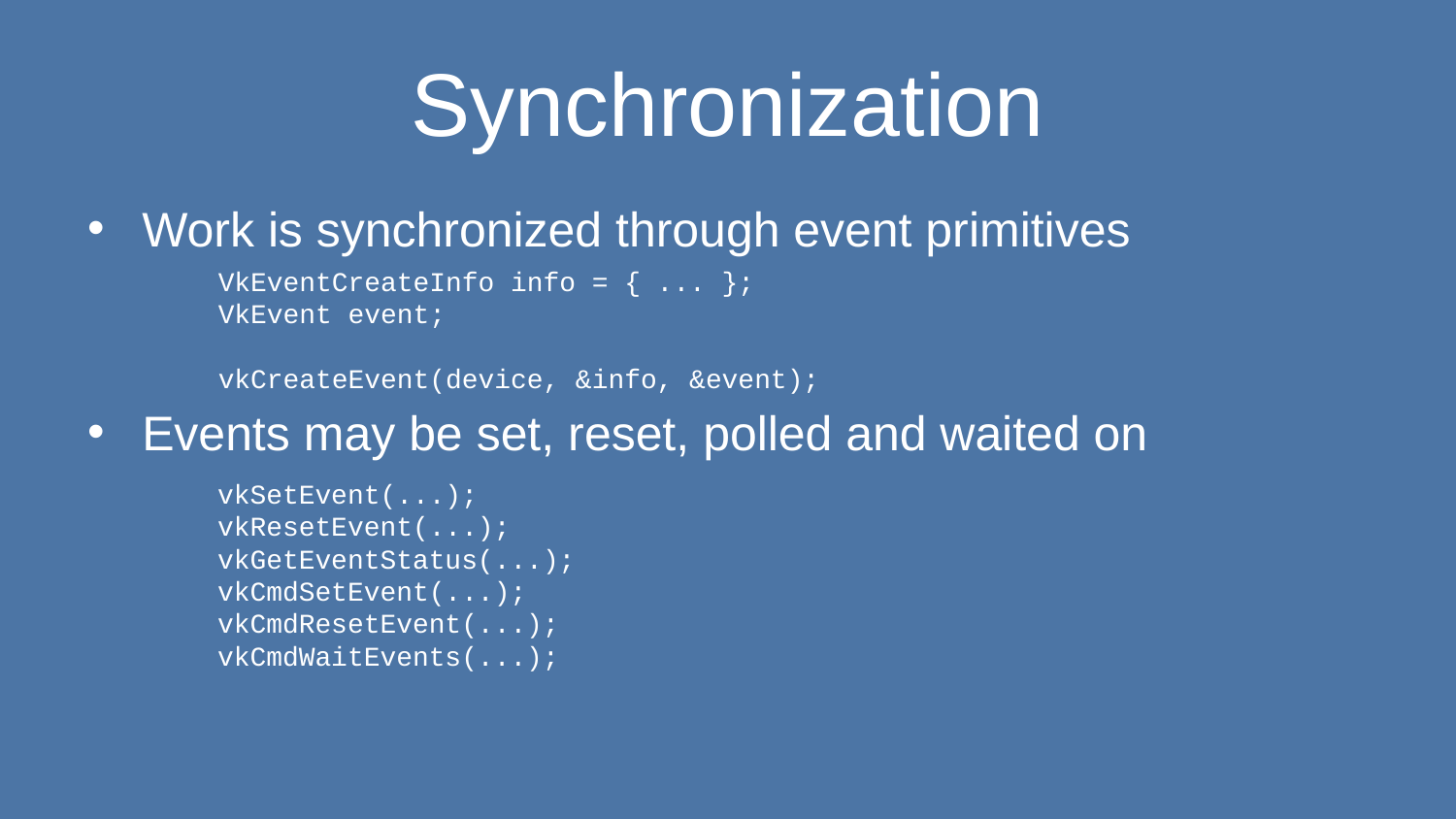

# Synchronization
Work is synchronized through event primitives

Events may be set, reset, polled and waited on
VkEventCreateInfo info = { ... };
VkEvent event;

vkCreateEvent(device, &info, &event);
vkSetEvent(...);
vkResetEvent(...);
vkGetEventStatus(...);
vkCmdSetEvent(...);
vkCmdResetEvent(...);
vkCmdWaitEvents(...);